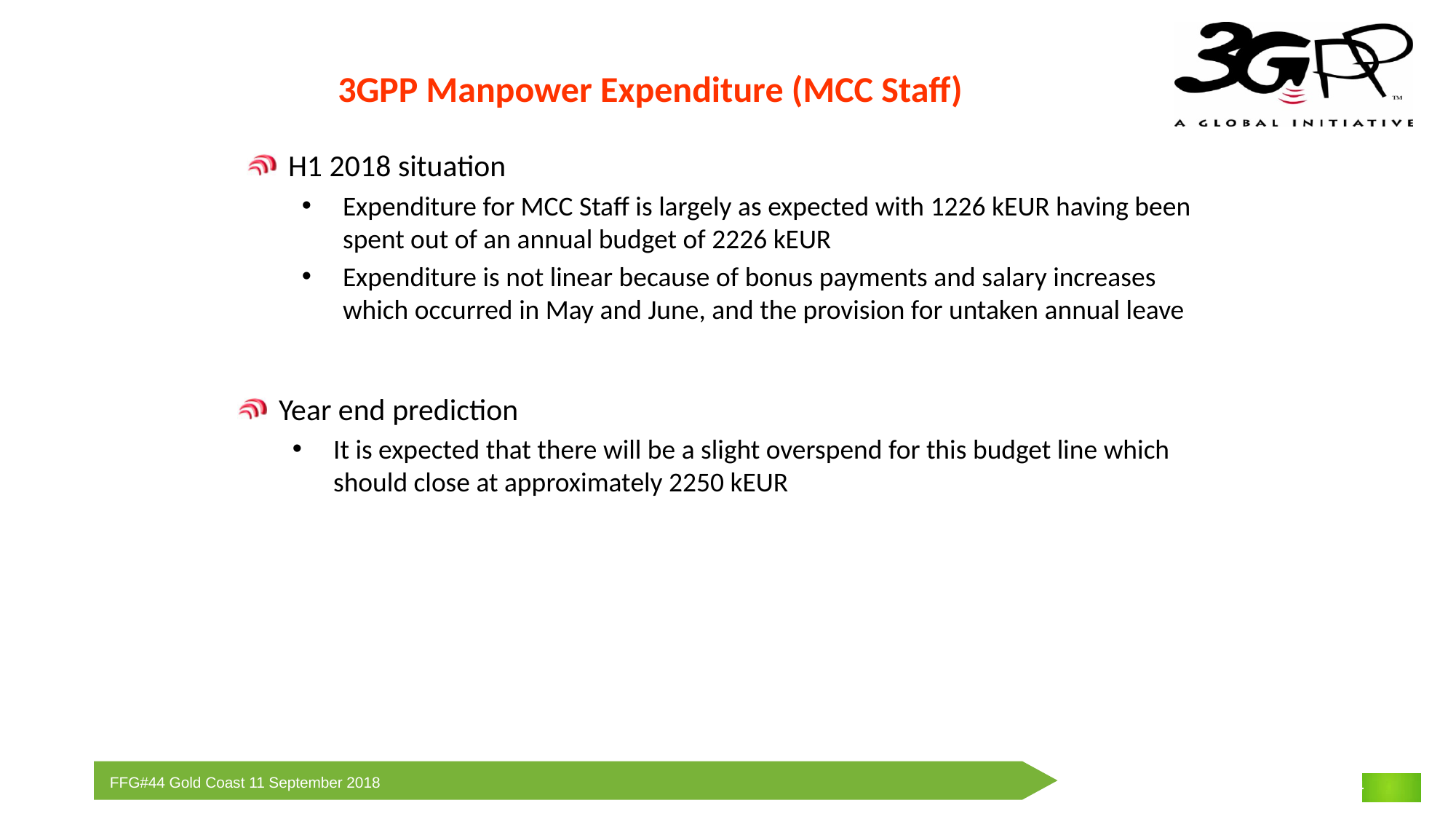

3GPP Manpower Expenditure (MCC Staff)

H1 2018 situation
Expenditure for MCC Staff is largely as expected with 1226 kEUR having been spent out of an annual budget of 2226 kEUR
Expenditure is not linear because of bonus payments and salary increases which occurred in May and June, and the provision for untaken annual leave

Year end prediction
It is expected that there will be a slight overspend for this budget line which should close at approximately 2250 kEUR